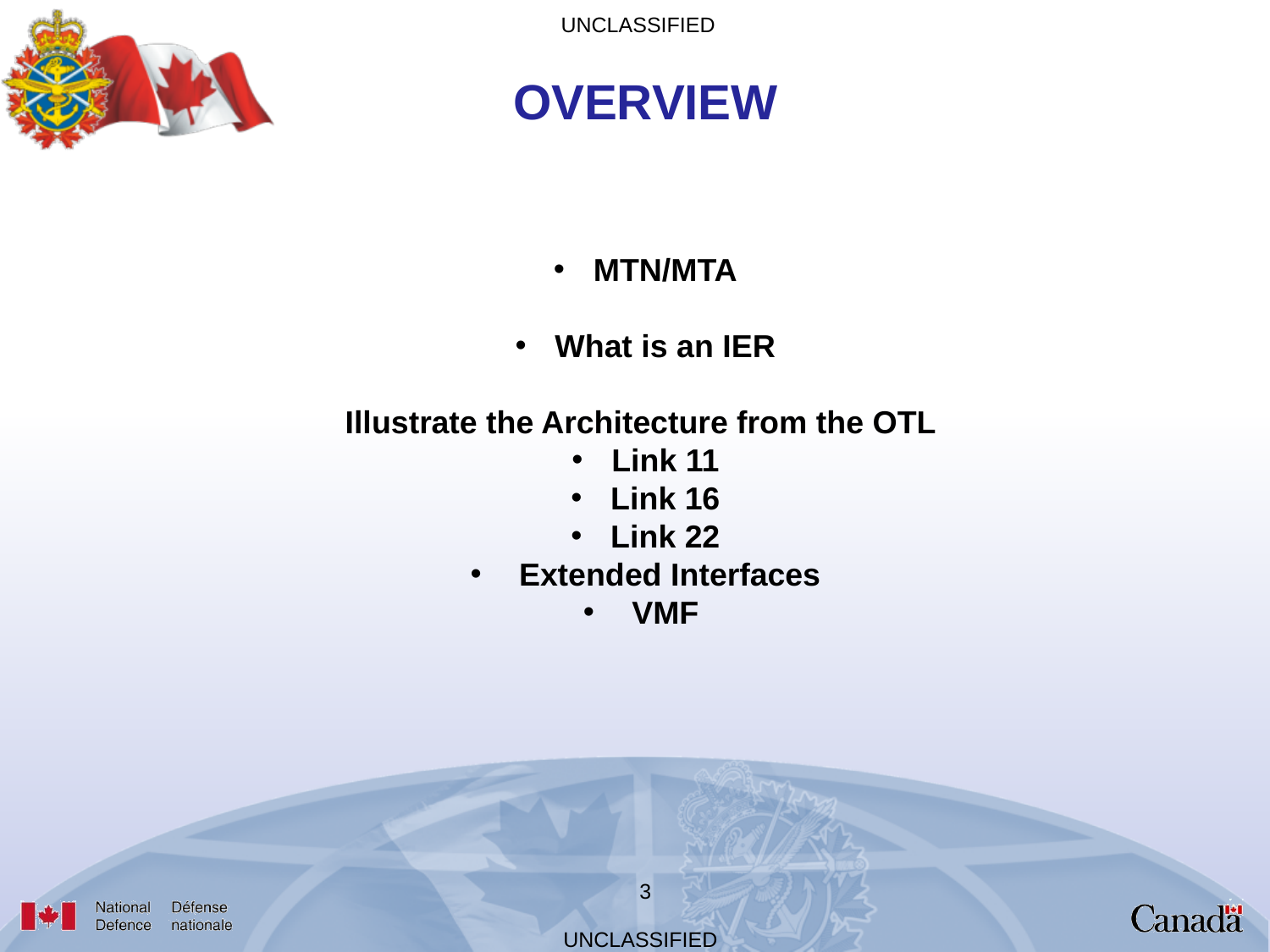

OVERVIEW
MTN/MTA

What is an IER

Illustrate the Architecture from the OTL
Link 11
Link 16
Link 22
 Extended Interfaces
 VMF